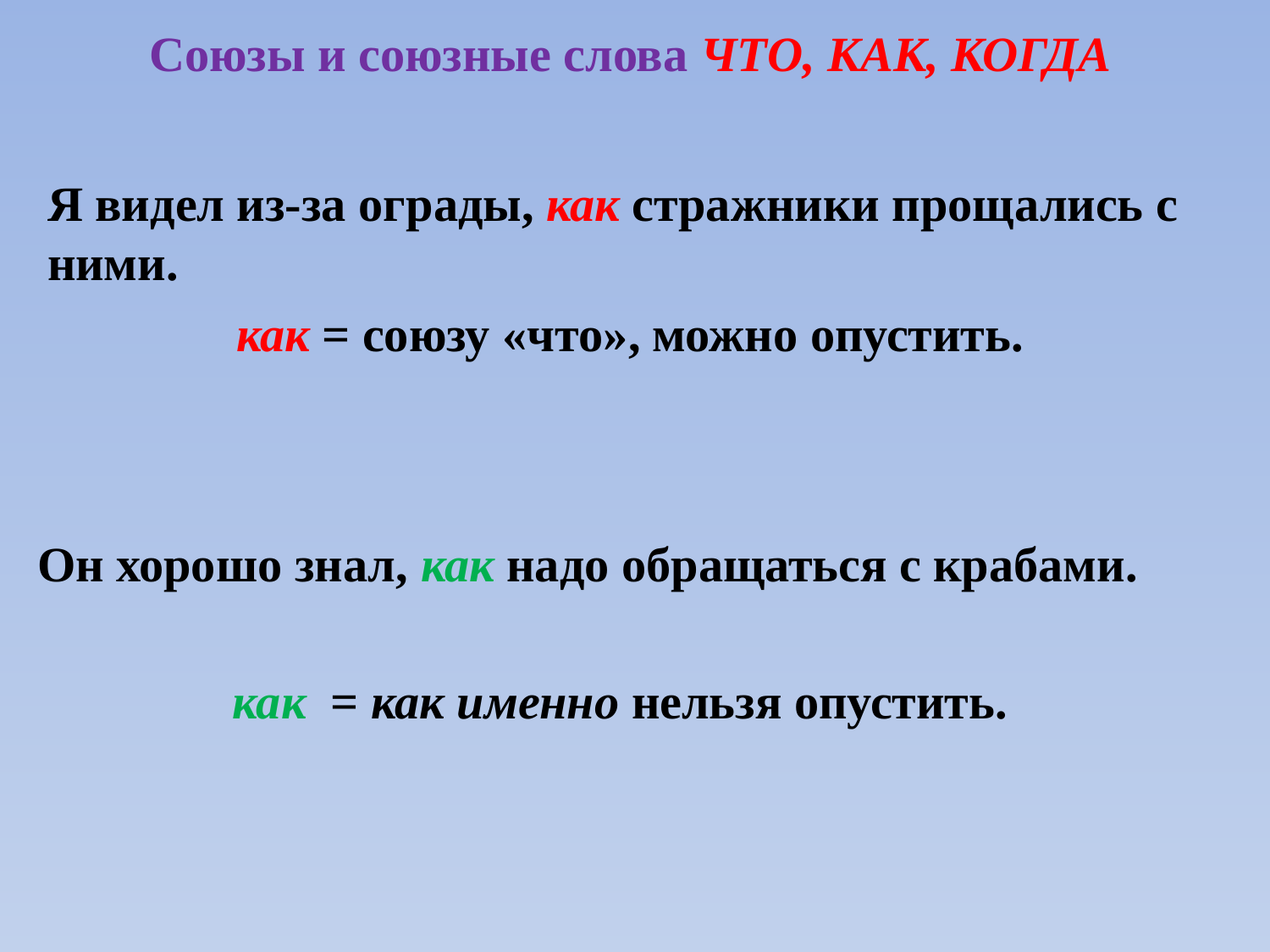

Союзы и союзные слова ЧТО, КАК, КОГДА
Я видел из-за ограды, как стражники прощались с ними.
как = союзу «что», можно опустить.
Он хорошо знал, как надо обращаться с крабами.
как  = как именно нельзя опустить.